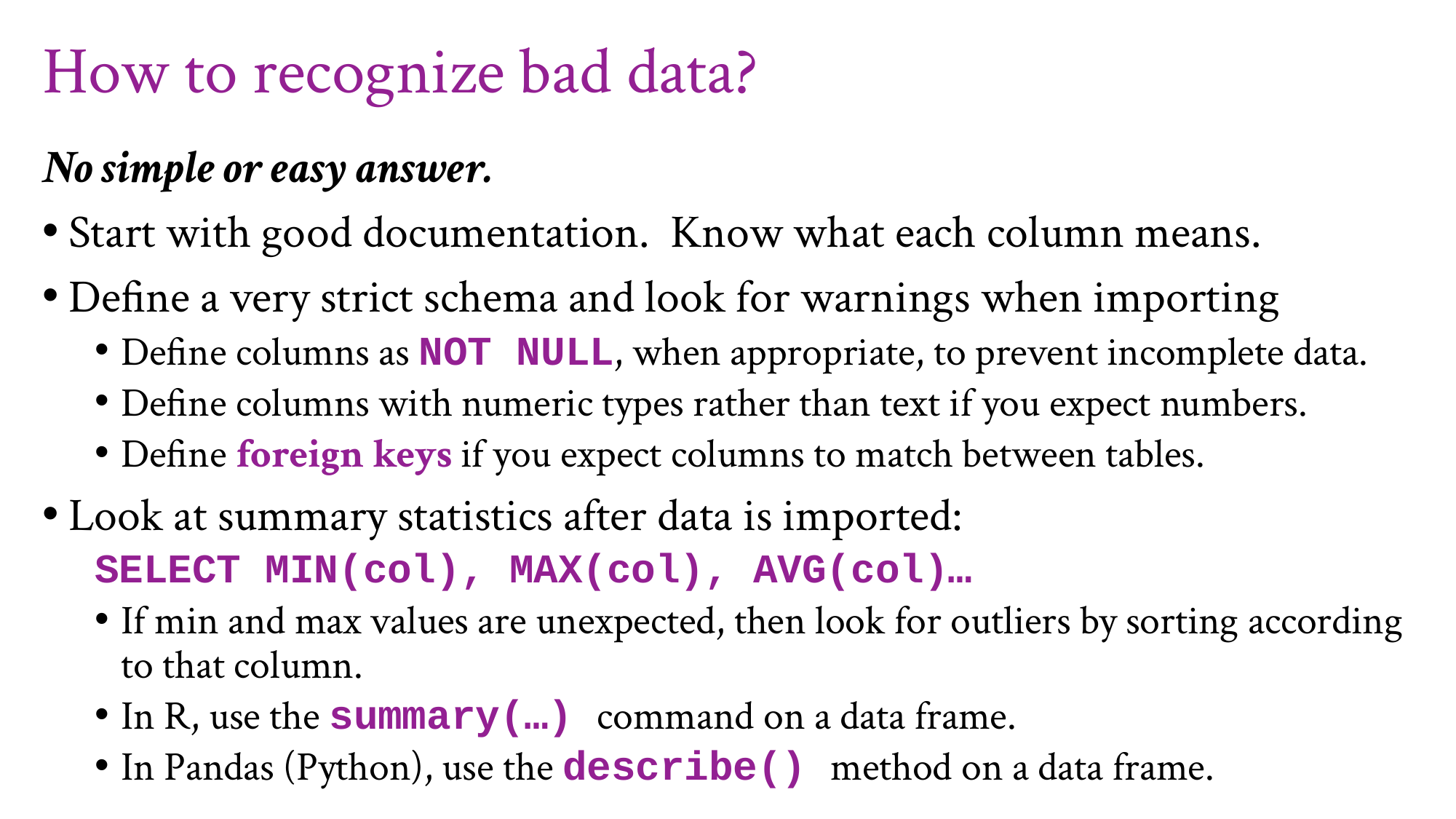

# How to recognize bad data?
No simple or easy answer.
Start with good documentation.  Know what each column means.
Define a very strict schema and look for warnings when importing
Define columns as NOT NULL, when appropriate, to prevent incomplete data.
Define columns with numeric types rather than text if you expect numbers.
Define foreign keys if you expect columns to match between tables.
Look at summary statistics after data is imported:
SELECT MIN(col), MAX(col), AVG(col)…
If min and max values are unexpected, then look for outliers by sorting according to that column.
In R, use the summary(…) command on a data frame.
In Pandas (Python), use the describe() method on a data frame.